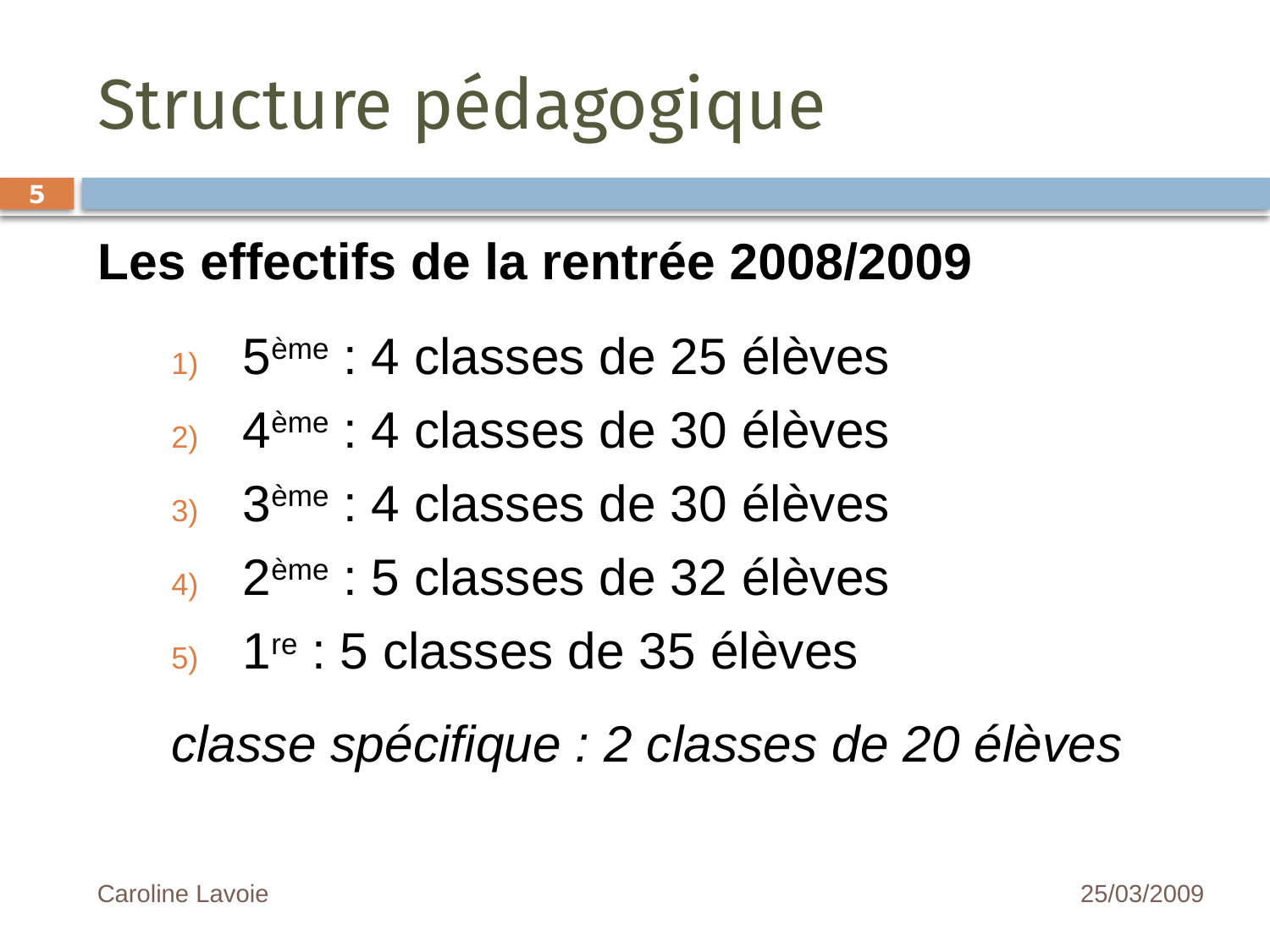

# Structure pédagogique
5
Les effectifs de la rentrée 2008/2009
5ème : 4 classes de 25 élèves
4ème : 4 classes de 30 élèves
3ème : 4 classes de 30 élèves
2ème : 5 classes de 32 élèves
1re : 5 classes de 35 élèves
classe spécifique : 2 classes de 20 élèves
Caroline Lavoie
25/03/2009